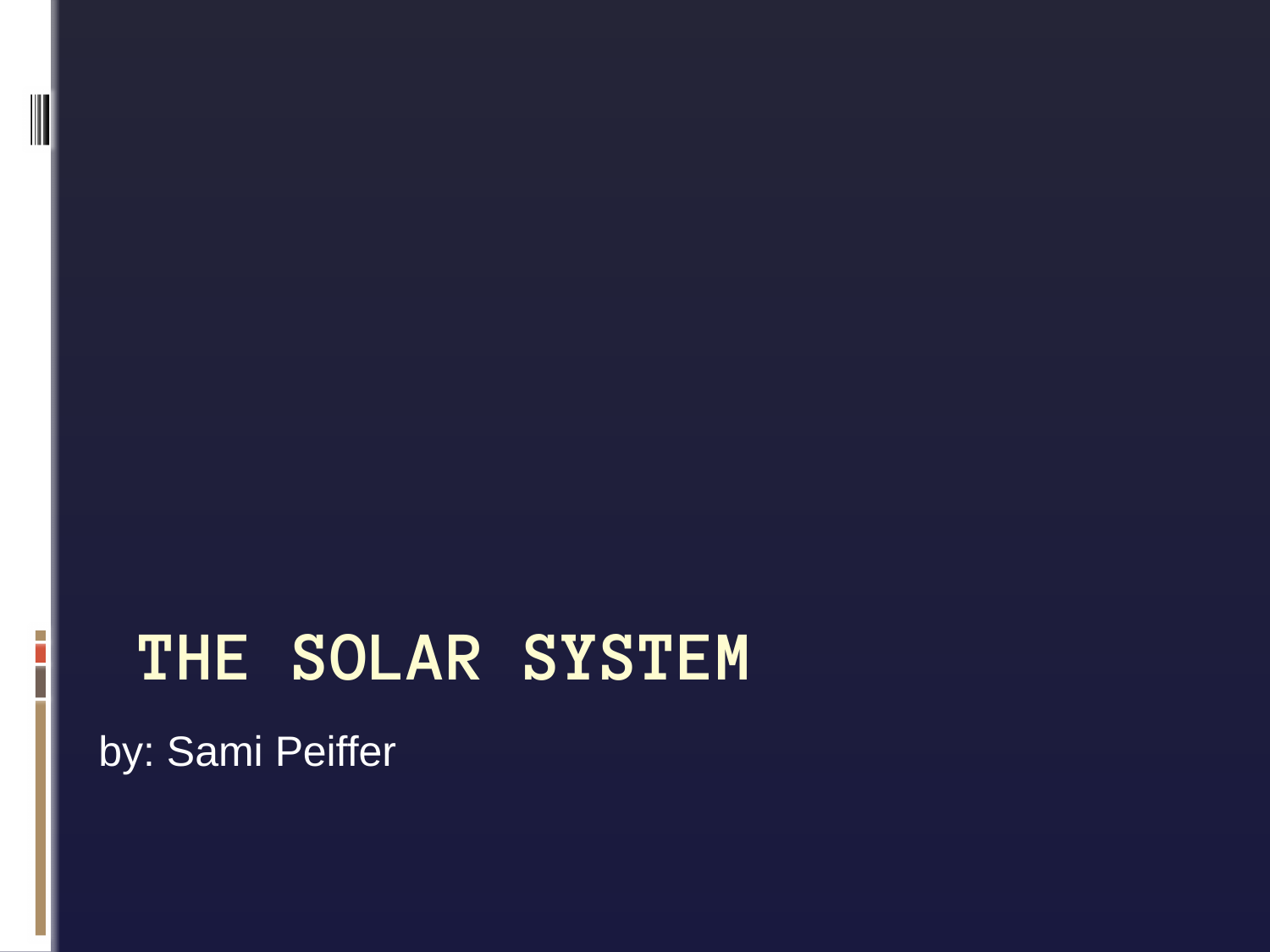

by: Sami Peiffer
# The Solar System